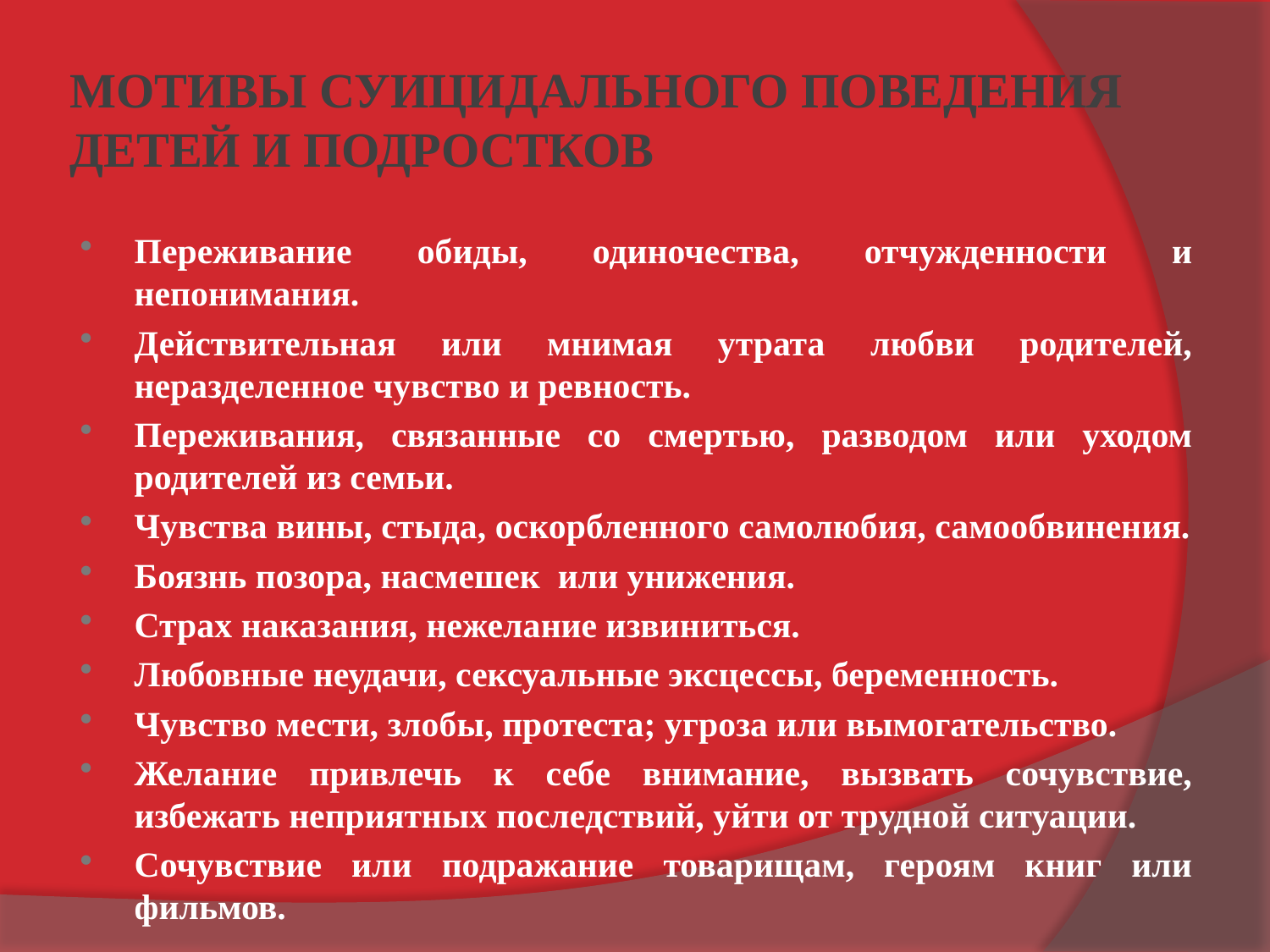

# МОТИВЫ СУИЦИДАЛЬНОГО ПОВЕДЕНИЯ ДЕТЕЙ И ПОДРОСТКОВ
Переживание обиды, одиночества, отчужденности и непонимания.
Действительная или мнимая утрата любви родителей, неразделенное чувство и ревность.
Переживания, связанные со смертью, разводом или уходом родителей из семьи.
Чувства вины, стыда, оскорбленного самолюбия, самообвинения.
Боязнь позора, насмешек  или унижения.
Страх наказания, нежелание извиниться.
Любовные неудачи, сексуальные эксцессы, беременность.
Чувство мести, злобы, протеста; угроза или вымогательство.
Желание привлечь к себе внимание, вызвать сочувствие, избежать неприятных последствий, уйти от трудной ситуации.
Сочувствие или подражание товарищам, героям книг или фильмов.